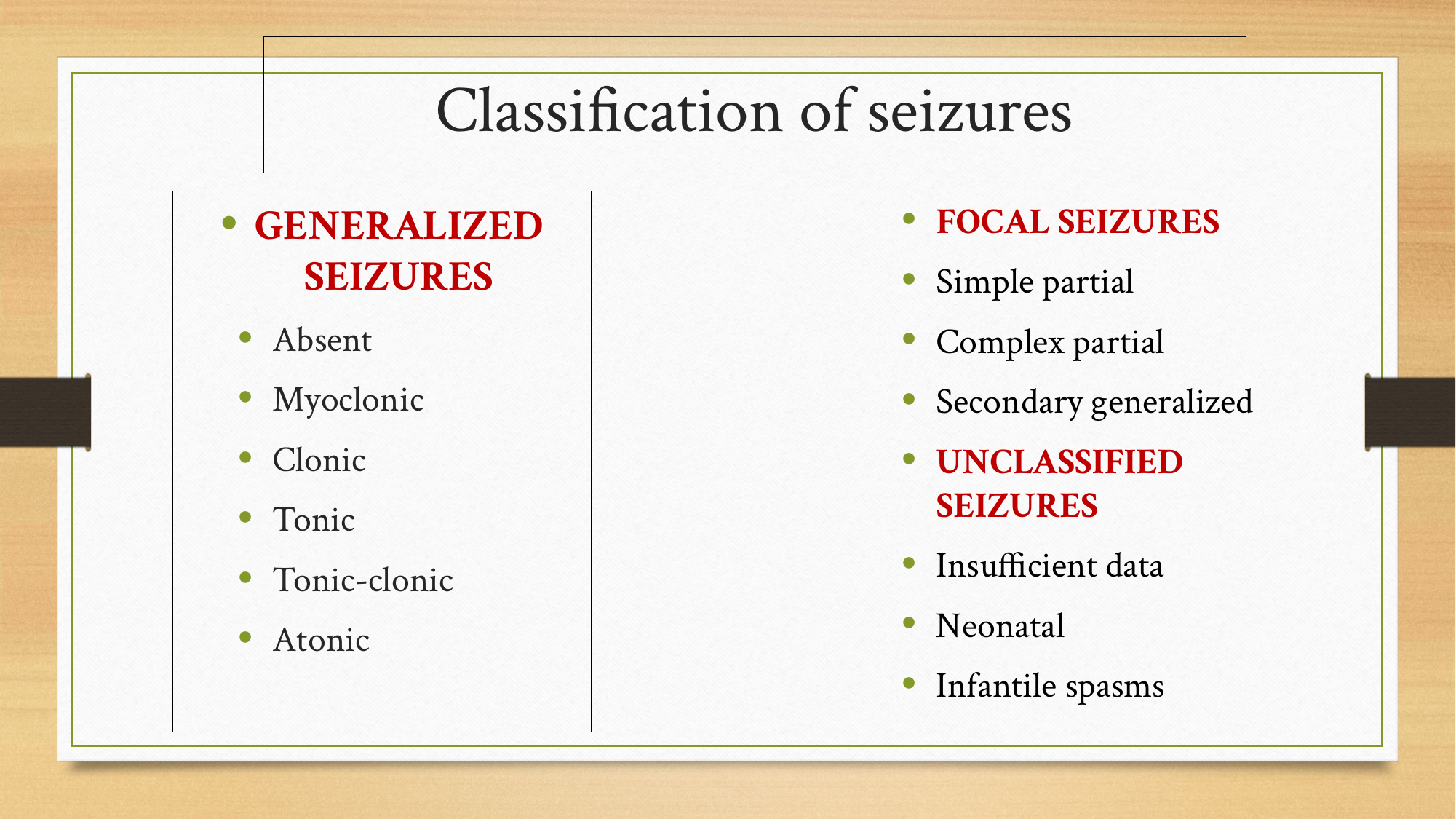

Classification of seizures
FOCAL SEIZURES
Simple partial
Complex partial
Secondary generalized
UNCLASSIFIED SEIZURES
Insufficient data
Neonatal
Infantile spasms
GENERALIZED SEIZURES
Absent
Myoclonic
Clonic
Tonic
Tonic-clonic
Atonic